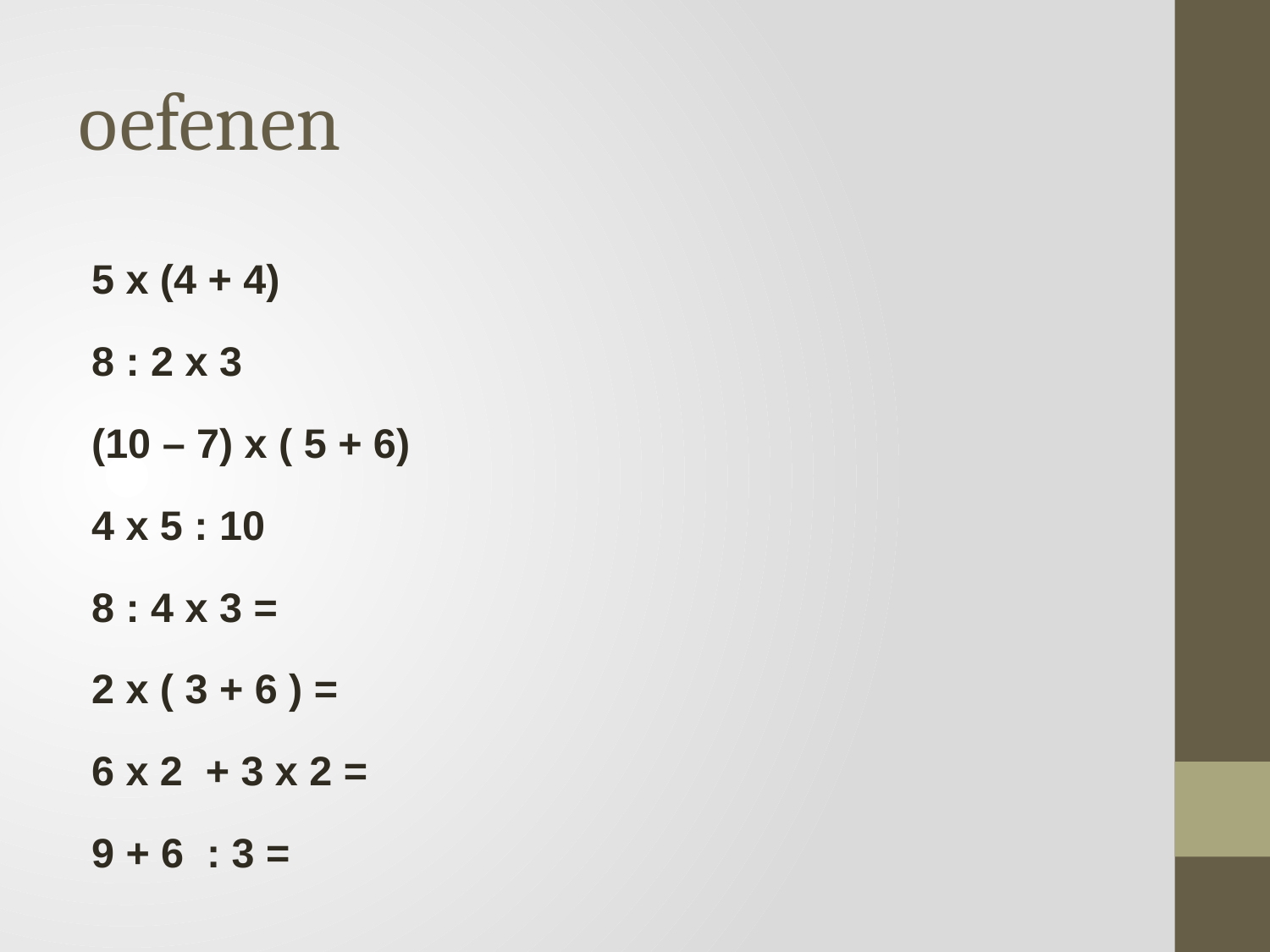

# oefenen
5 x (4 + 4)
8 : 2 x 3
(10 – 7) x ( 5 + 6)
4 x 5 : 10
8 : 4 x 3 =
2 x ( 3 + 6 ) =
6 x 2  + 3 x 2 =
9 + 6  : 3 =